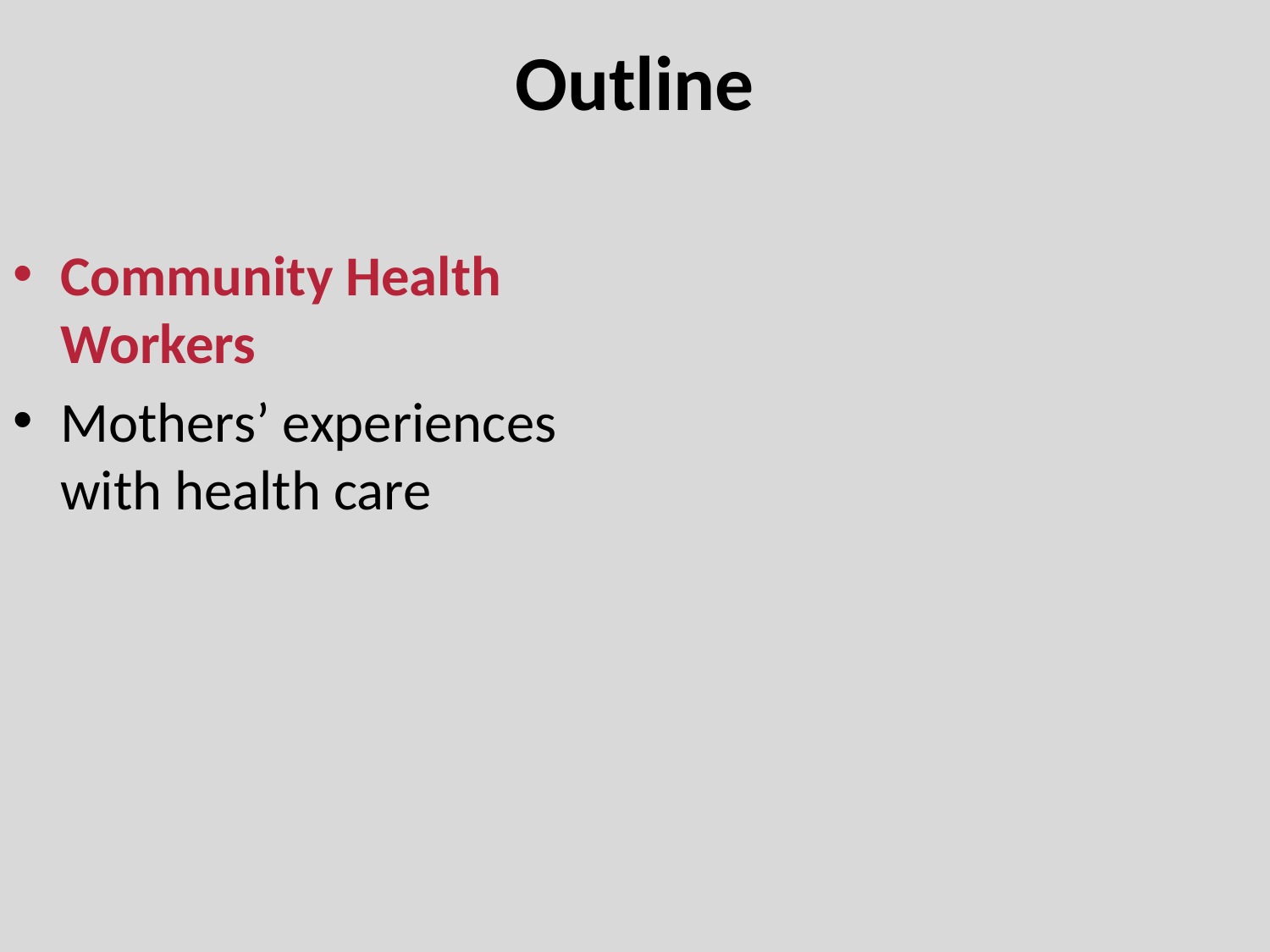

# Outline
Community Health Workers
Mothers’ experiences with health care